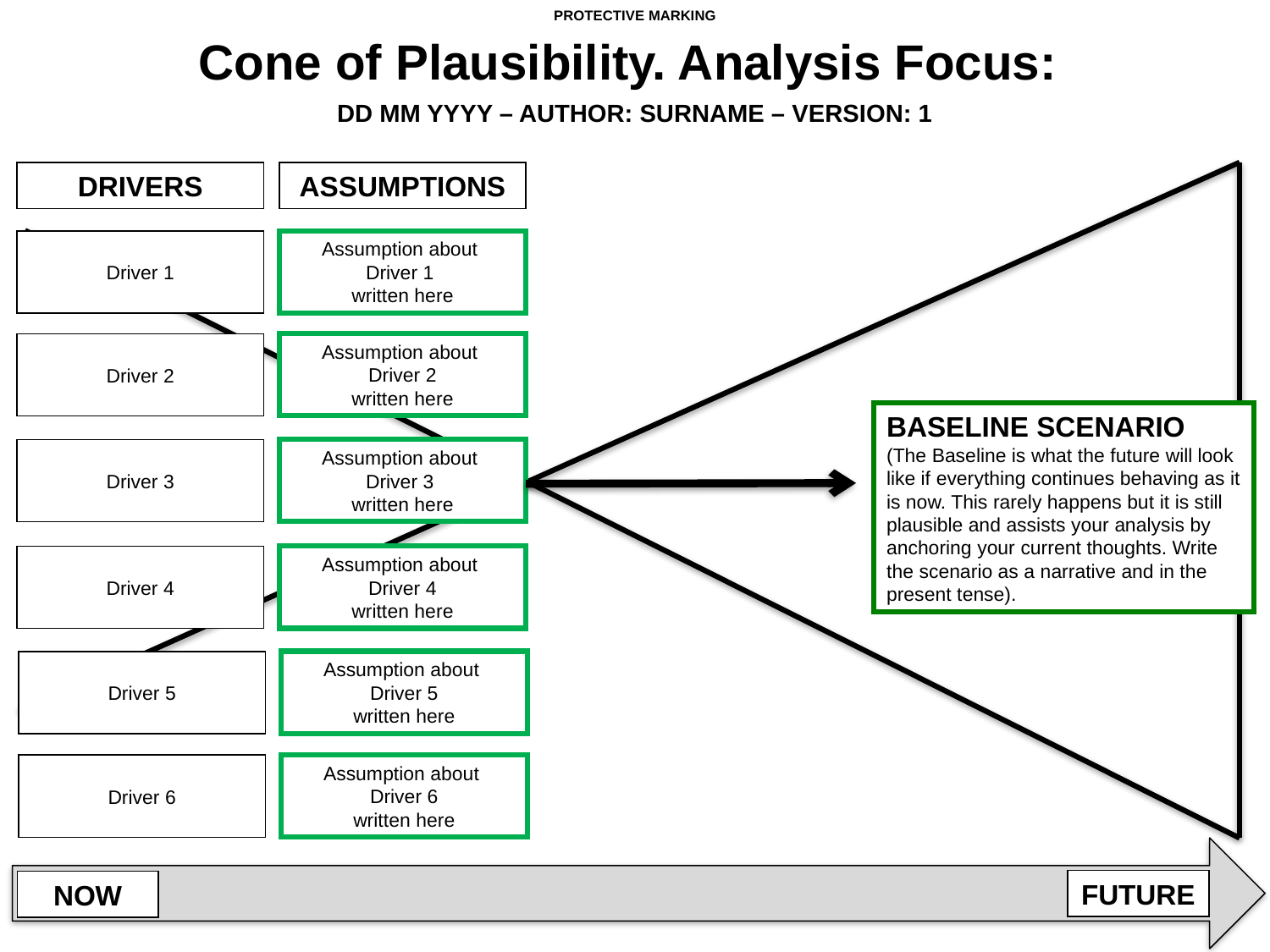

PROTECTIVE MARKING
Cone of Plausibility. Analysis Focus:
DD MM YYYY – AUTHOR: SURNAME – VERSION: 1
DRIVERS
ASSUMPTIONS

Driver 1

Assumption about
Driver 1
written here

Driver 2

Assumption about
Driver 2
written here
BASELINE SCENARIO
(The Baseline is what the future will look like if everything continues behaving as it is now. This rarely happens but it is still plausible and assists your analysis by anchoring your current thoughts. Write the scenario as a narrative and in the present tense).

Driver 3

Assumption about
Driver 3
written here

Driver 4

Assumption about
Driver 4
written here

Driver 5

Assumption about
Driver 5
written here

Driver 6

Assumption about
Driver 6
written here

FUTURE
NOW